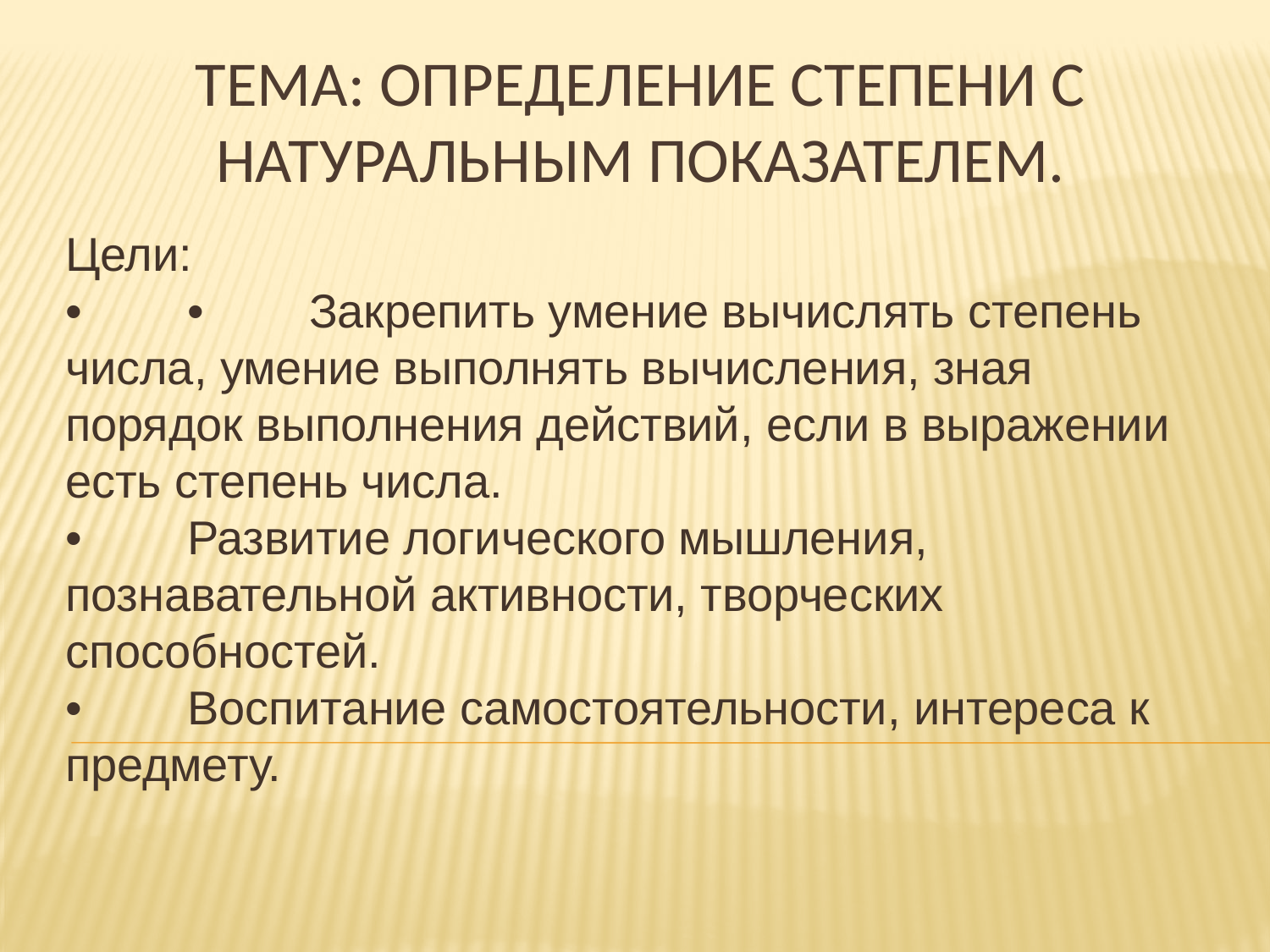

# Тема: Определение степени с натуральным показателем.
Цели:
•	•	Закрепить умение вычислять степень числа, умение выполнять вычисления, зная порядок выполнения действий, если в выражении есть степень числа.
•	Развитие логического мышления, познавательной активности, творческих способностей.
•	Воспитание самостоятельности, интереса к предмету.